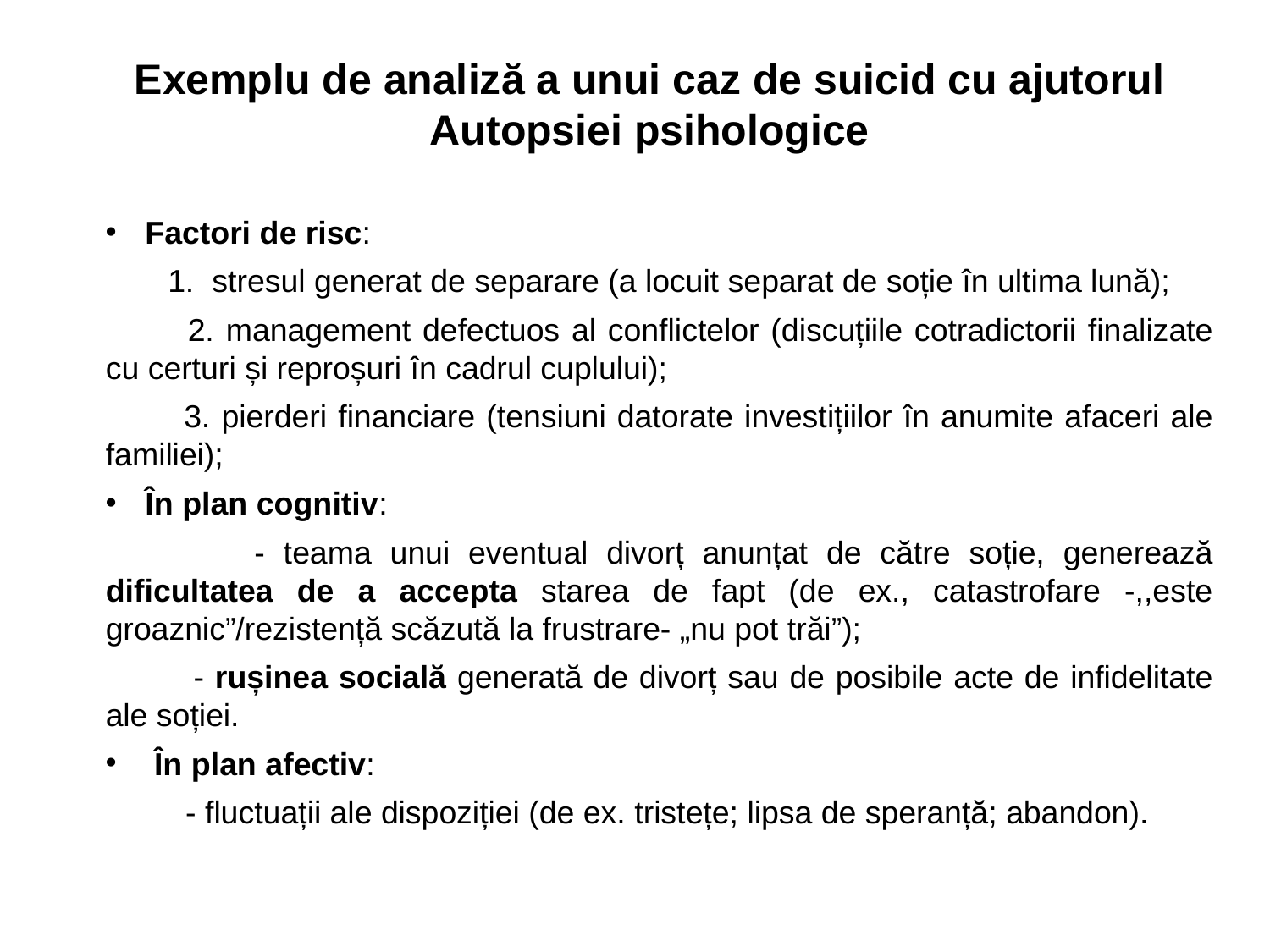

Exemplu de analiză a unui caz de suicid cu ajutorul Autopsiei psihologice
Factori de risc:
       1.  stresul generat de separare (a locuit separat de soție în ultima lună);
       2. management defectuos al conflictelor (discuțiile cotradictorii finalizate cu certuri și reproșuri în cadrul cuplului);
       3. pierderi financiare (tensiuni datorate investițiilor în anumite afaceri ale familiei);
În plan cognitiv:
        - teama unui eventual divorț anunțat de către soție, generează dificultatea de a accepta starea de fapt (de ex., catastrofare -,,este groaznic”/rezistență scăzută la frustrare- „nu pot trăi”);
        - rușinea socială generată de divorț sau de posibile acte de infidelitate ale soției.
 În plan afectiv:
         - fluctuații ale dispoziției (de ex. tristețe; lipsa de speranță; abandon).